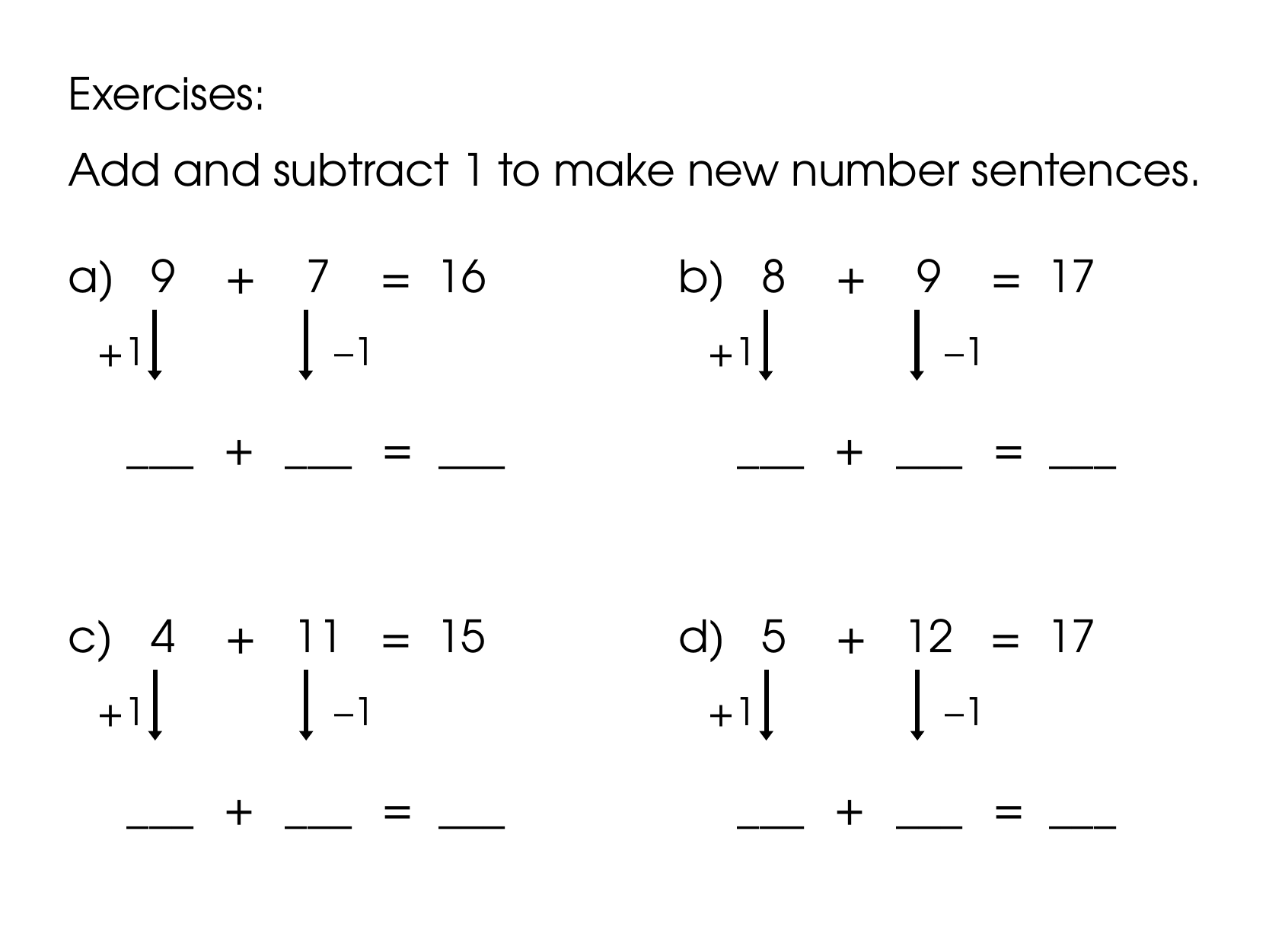

Exercises:
Add and subtract 1 to make new number sentences.
a)
9    +    7    =  16
+1
–1
___   +   ___   =  ___
b)
8    +    9    =  17
+1
–1
___   +   ___   =  ___
c)
4    +   11   =  15
+1
–1
___   +   ___   =  ___
d)
5    +   12   =  17
+1
–1
___   +   ___   =  ___